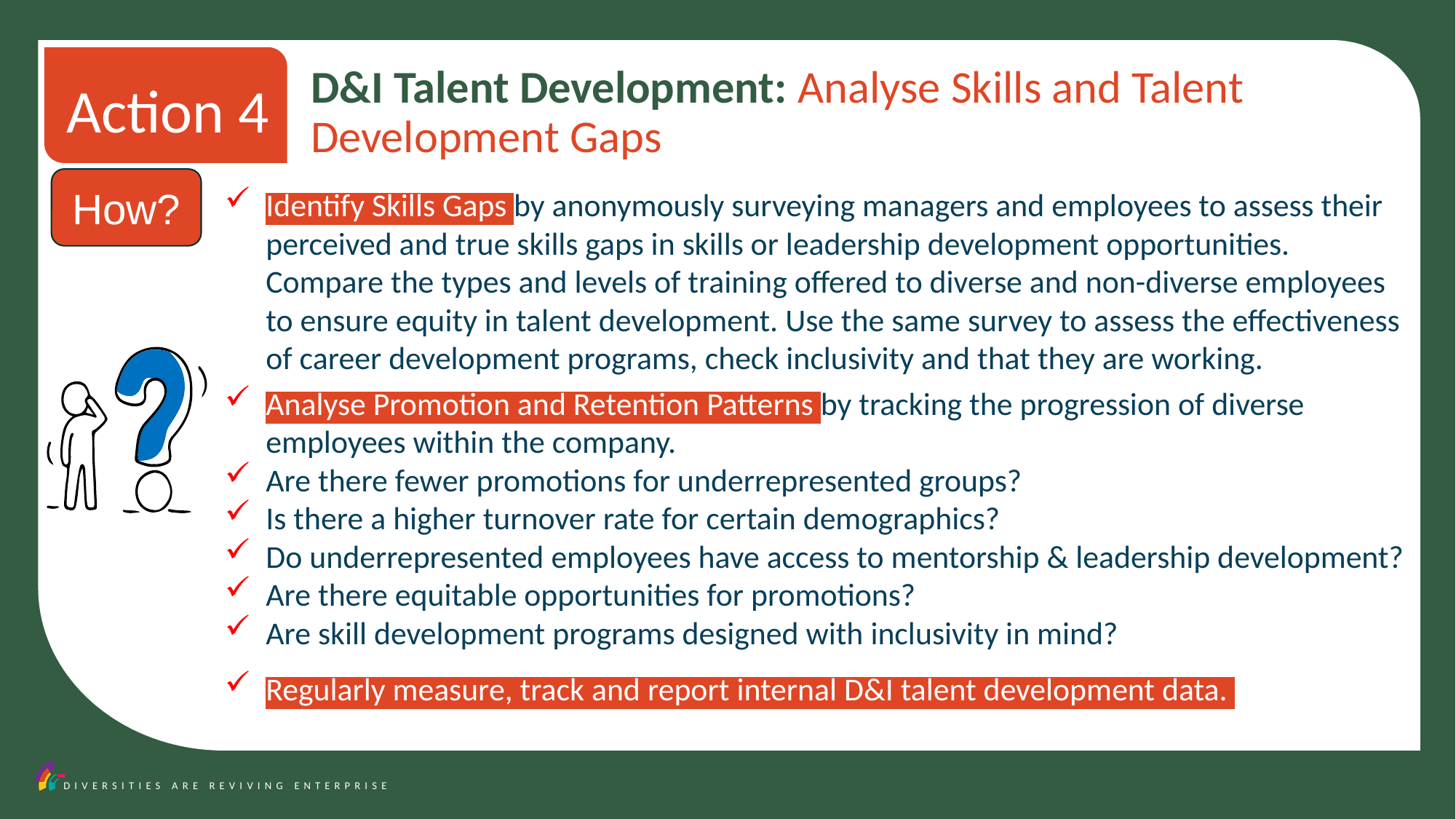

Action 4
D&I Talent Development: Analyse Skills and Talent Development Gaps
How?
Identify Skills Gaps by anonymously surveying managers and employees to assess their perceived and true skills gaps in skills or leadership development opportunities. Compare the types and levels of training offered to diverse and non-diverse employees to ensure equity in talent development. Use the same survey to assess the effectiveness of career development programs, check inclusivity and that they are working.

Analyse Promotion and Retention Patterns by tracking the progression of diverse employees within the company.
Are there fewer promotions for underrepresented groups?
Is there a higher turnover rate for certain demographics?
Do underrepresented employees have access to mentorship & leadership development?
Are there equitable opportunities for promotions?
Are skill development programs designed with inclusivity in mind?

Regularly measure, track and report internal D&I talent development data.